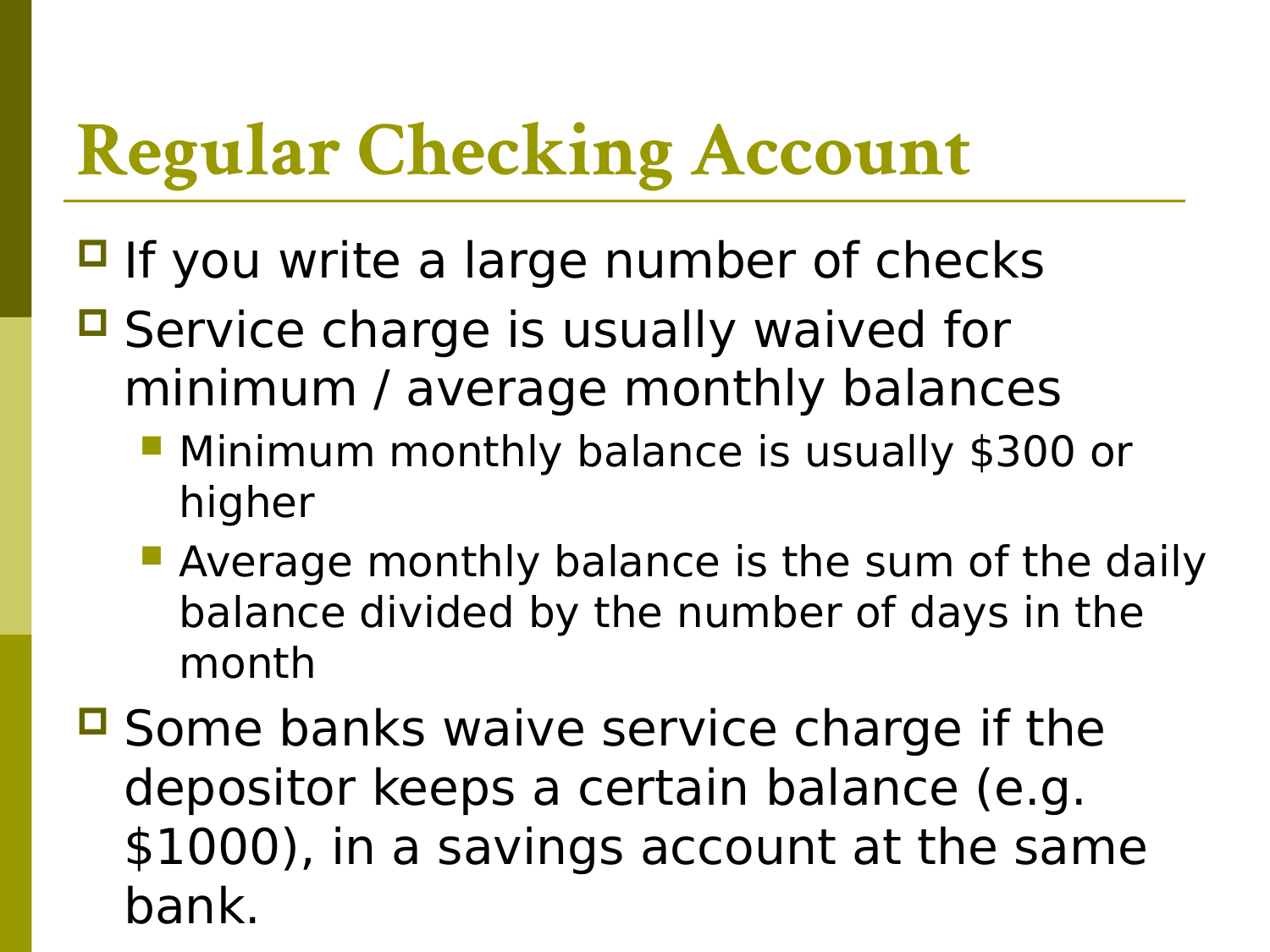

# Regular Checking Account
If you write a large number of checks
Service charge is usually waived for minimum / average monthly balances
Minimum monthly balance is usually $300 or higher
Average monthly balance is the sum of the daily balance divided by the number of days in the month
Some banks waive service charge if the depositor keeps a certain balance (e.g. $1000), in a savings account at the same bank.